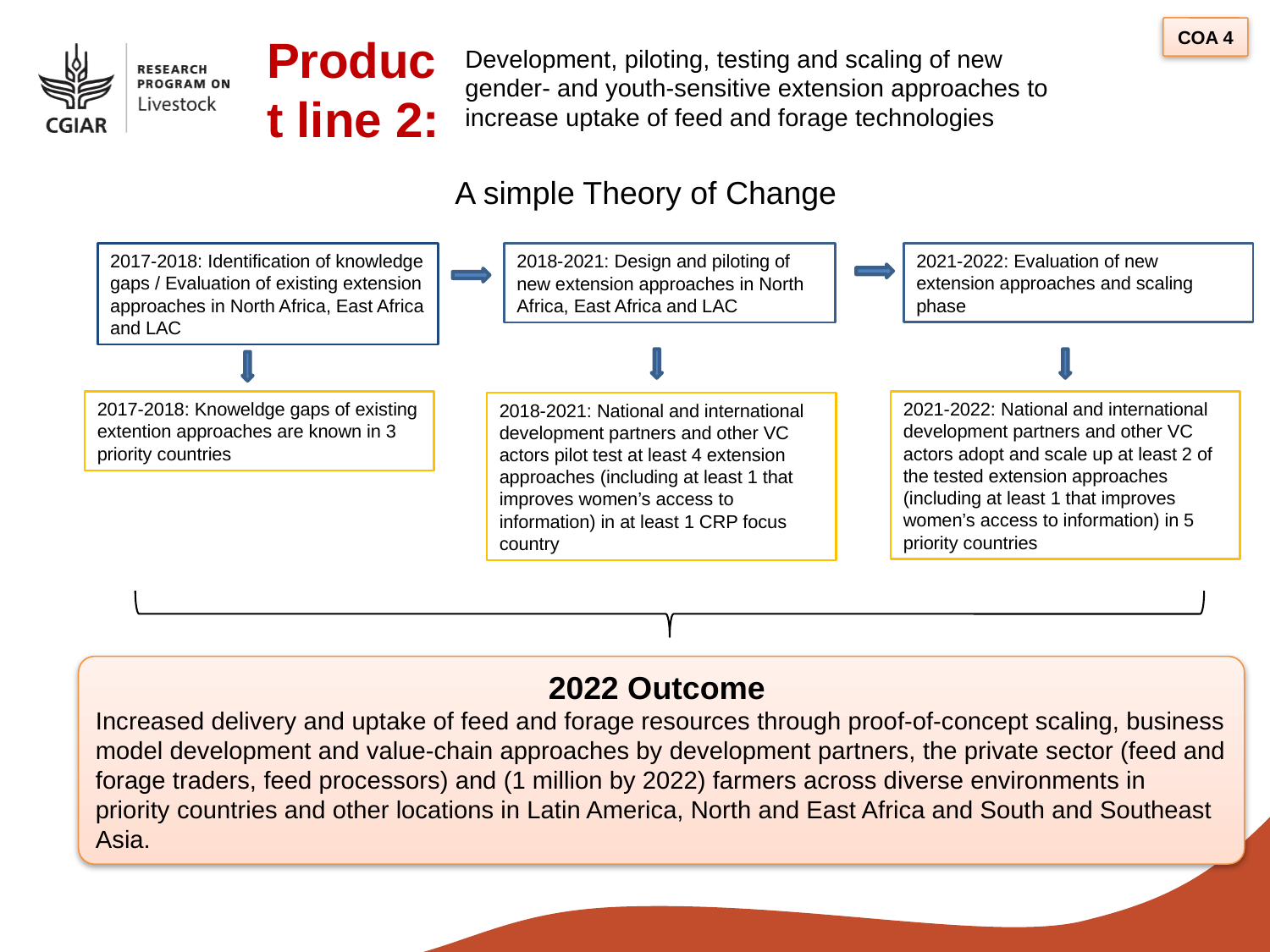

COA 4
Product line 2:
Development, piloting, testing and scaling of new gender- and youth-sensitive extension approaches to increase uptake of feed and forage technologies

A simple Theory of Change
2017-2018: Identification of knowledge gaps / Evaluation of existing extension approaches in North Africa, East Africa and LAC
2021-2022: Evaluation of new extension approaches and scaling phase
2018-2021: Design and piloting of new extension approaches in North Africa, East Africa and LAC

2017-2018: Knoweldge gaps of existing extention approaches are known in 3 priority countries
2021-2022: National and international development partners and other VC actors adopt and scale up at least 2 of the tested extension approaches (including at least 1 that improves women’s access to information) in 5 priority countries
2018-2021: National and international development partners and other VC actors pilot test at least 4 extension approaches (including at least 1 that improves women’s access to information) in at least 1 CRP focus country
2022 Outcome
Increased delivery and uptake of feed and forage resources through proof-of-concept scaling, business model development and value-chain approaches by development partners, the private sector (feed and forage traders, feed processors) and (1 million by 2022) farmers across diverse environments in priority countries and other locations in Latin America, North and East Africa and South and Southeast Asia.